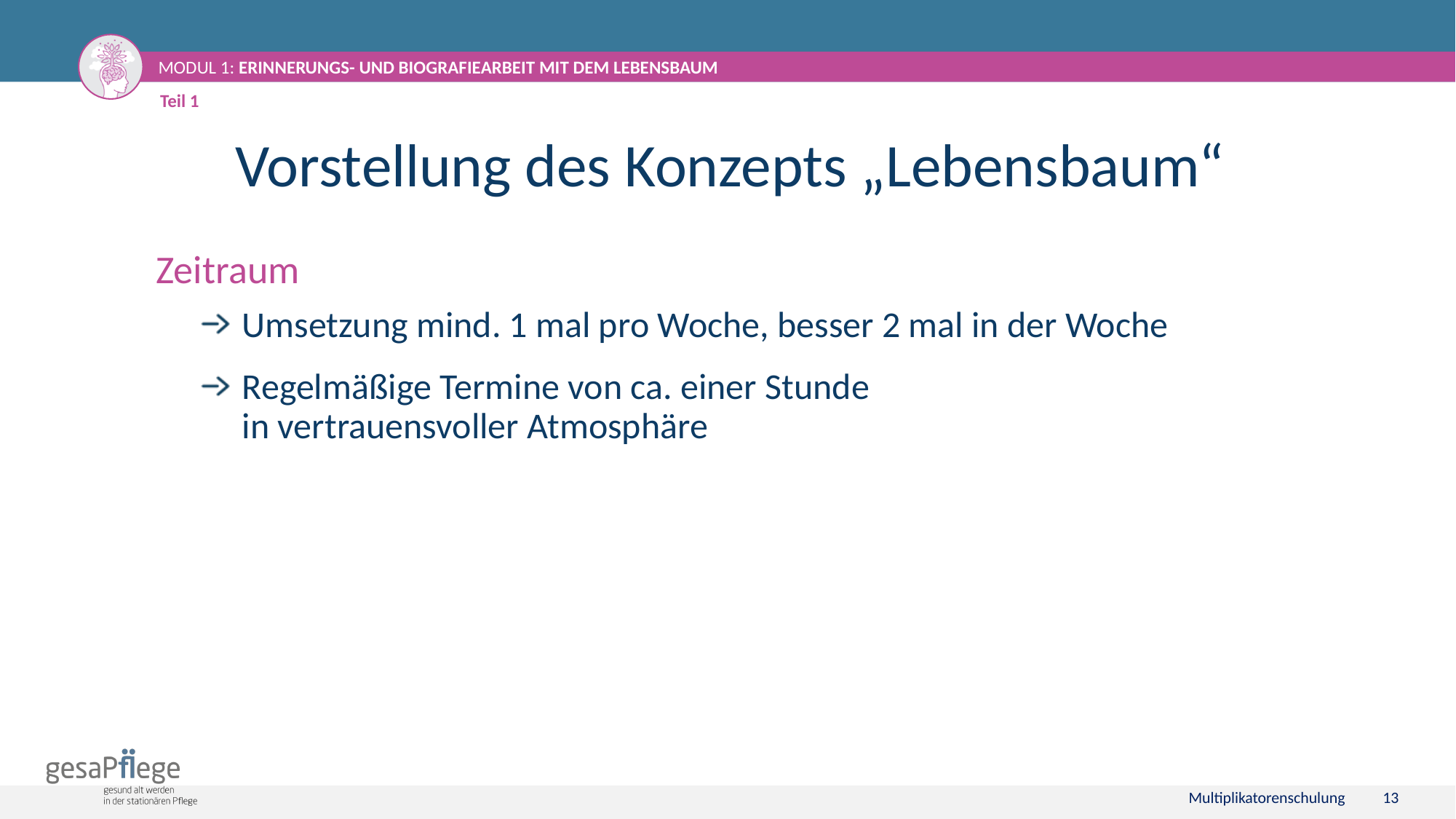

Teil 1
# Vorstellung des Konzepts „Lebensbaum“
Zeitraum
Umsetzung mind. 1 mal pro Woche, besser 2 mal in der Woche
Regelmäßige Termine von ca. einer Stunde
in vertrauensvoller Atmosphäre
Multiplikatorenschulung
13